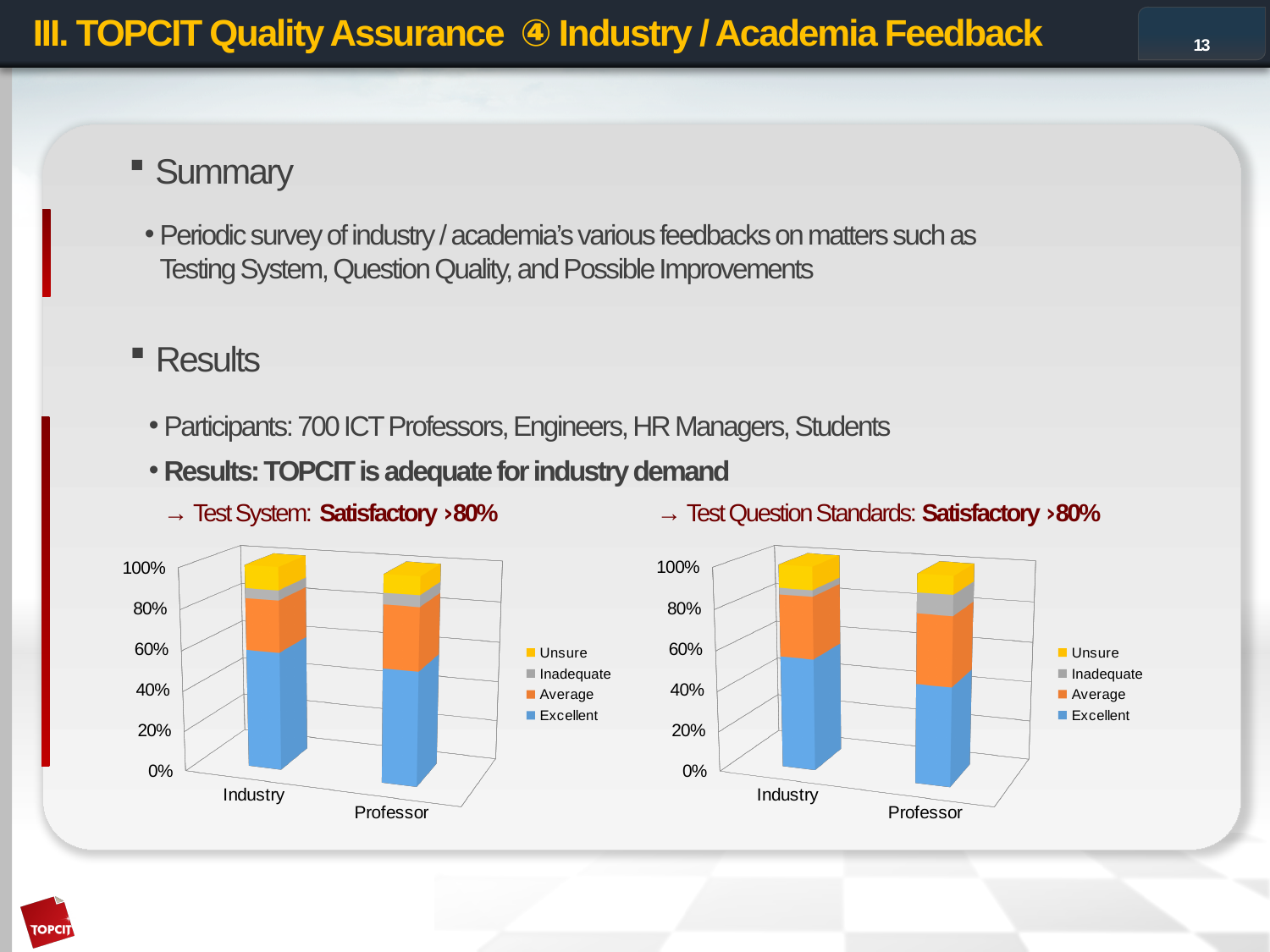

# III. TOPCIT Quality Assurance  ④ Industry / Academia Feedback
13

 Summary

Periodic survey of industry / academia’s various feedbacks on matters such as
Testing System, Question Quality, and Possible Improvements
 Results
Participants: 700 ICT Professors, Engineers, HR Managers, Students
Results: TOPCIT is adequate for industry demand
   → Test System: Satisfactory ›80%		→ Test Question Standards: Satisfactory ›80%

[unsupported chart]

[unsupported chart]